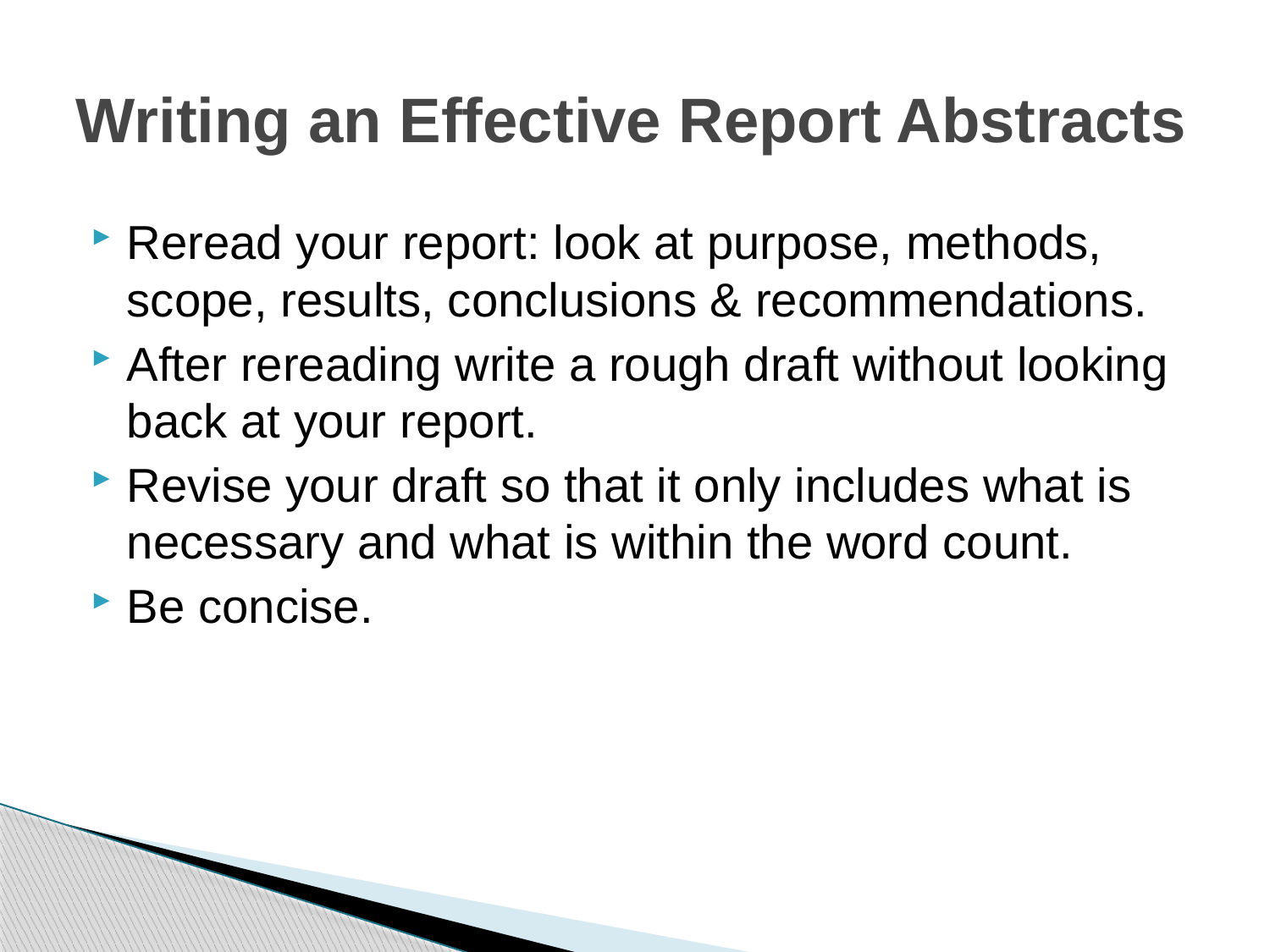

# Writing an Effective Report Abstracts
Reread your report: look at purpose, methods, scope, results, conclusions & recommendations.
After rereading write a rough draft without looking back at your report.
Revise your draft so that it only includes what is necessary and what is within the word count.
Be concise.